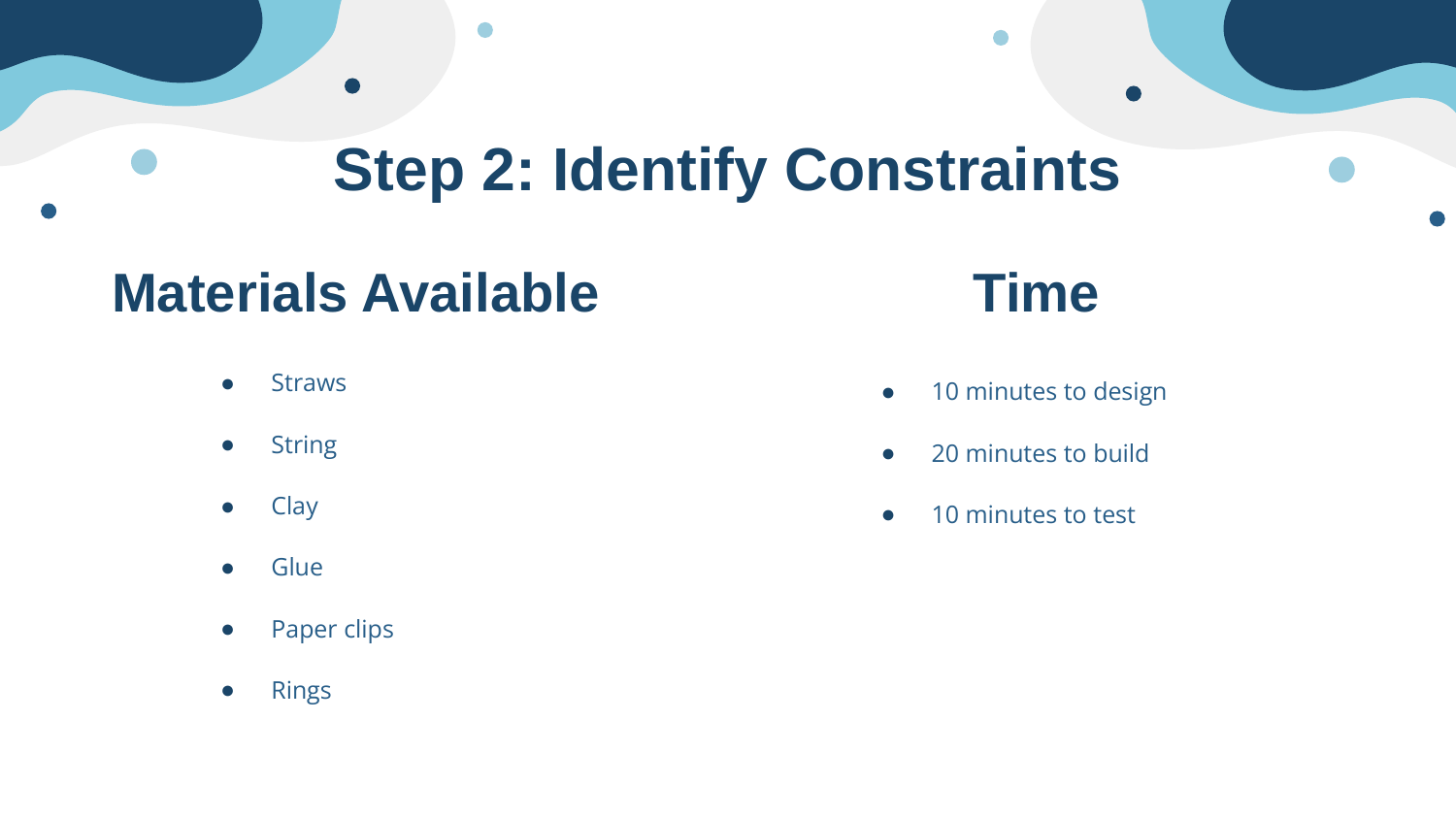

# Step 2: Identify Constraints
Materials Available
Time
Straws
String
Clay
Glue
Paper clips
Rings
10 minutes to design
20 minutes to build
10 minutes to test